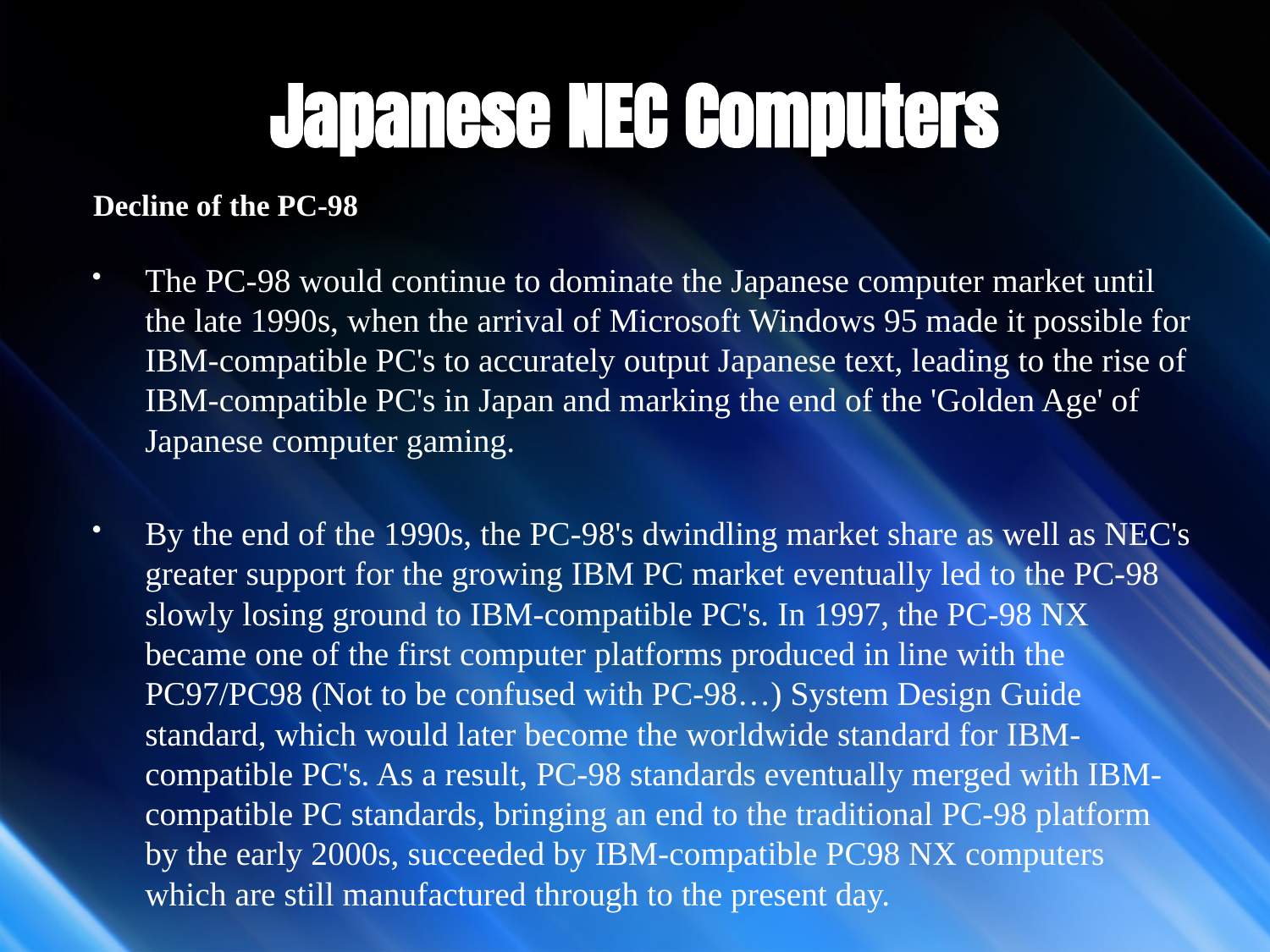

# Japanese NEC Computers
Decline of the PC-98

The PC-98 would continue to dominate the Japanese computer market until the late 1990s, when the arrival of Microsoft Windows 95 made it possible for IBM-compatible PC's to accurately output Japanese text, leading to the rise of IBM-compatible PC's in Japan and marking the end of the 'Golden Age' of Japanese computer gaming.

By the end of the 1990s, the PC-98's dwindling market share as well as NEC's greater support for the growing IBM PC market eventually led to the PC-98 slowly losing ground to IBM-compatible PC's. In 1997, the PC-98 NX became one of the first computer platforms produced in line with the PC97/PC98 (Not to be confused with PC-98…) System Design Guide standard, which would later become the worldwide standard for IBM-compatible PC's. As a result, PC-98 standards eventually merged with IBM-compatible PC standards, bringing an end to the traditional PC-98 platform by the early 2000s, succeeded by IBM-compatible PC98 NX computers which are still manufactured through to the present day.